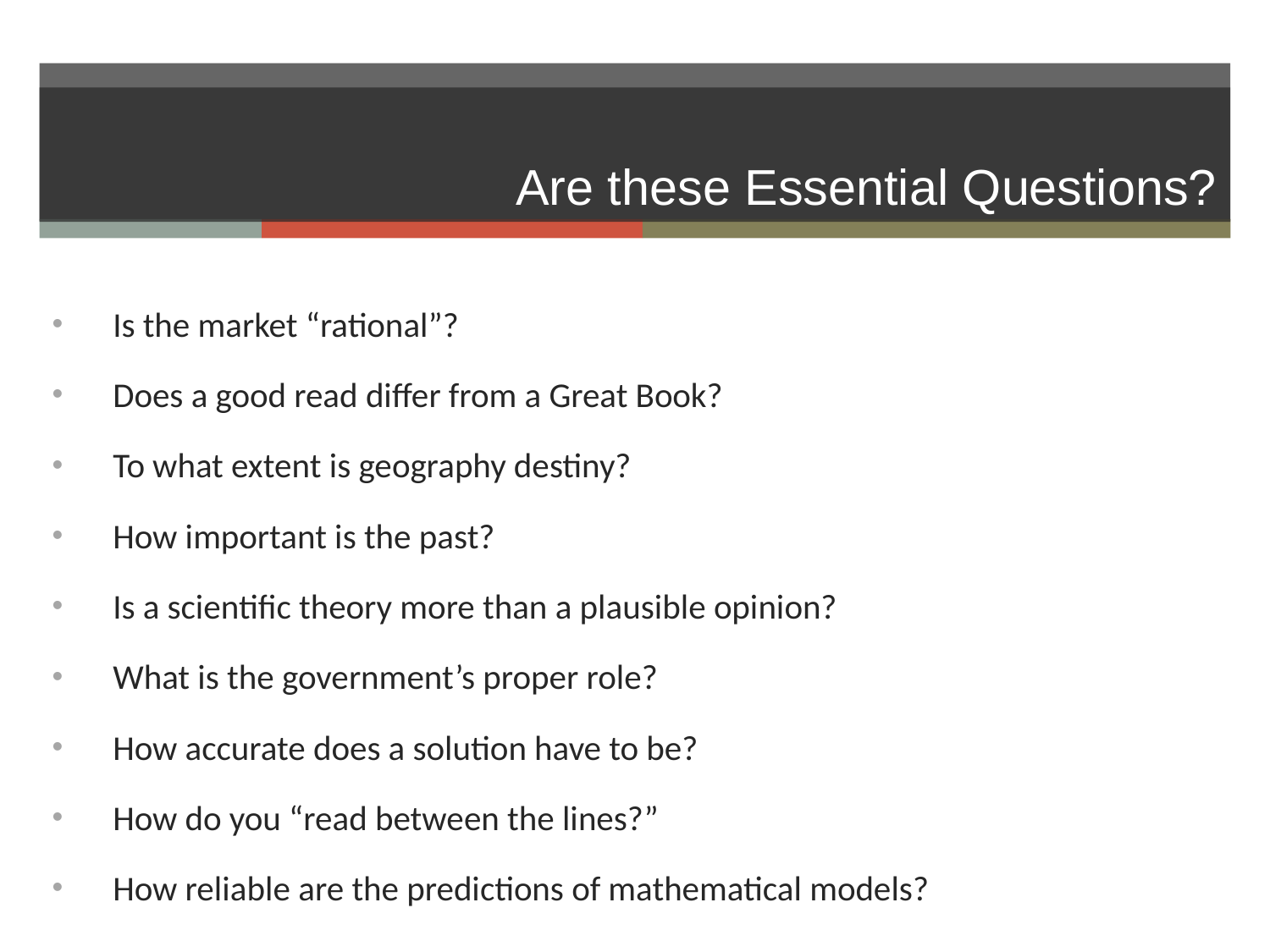

# Are these Essential Questions?
Is the market “rational”?
Does a good read differ from a Great Book?
To what extent is geography destiny?
How important is the past?
Is a scientific theory more than a plausible opinion?
What is the government’s proper role?
How accurate does a solution have to be?
How do you “read between the lines?”
How reliable are the predictions of mathematical models?